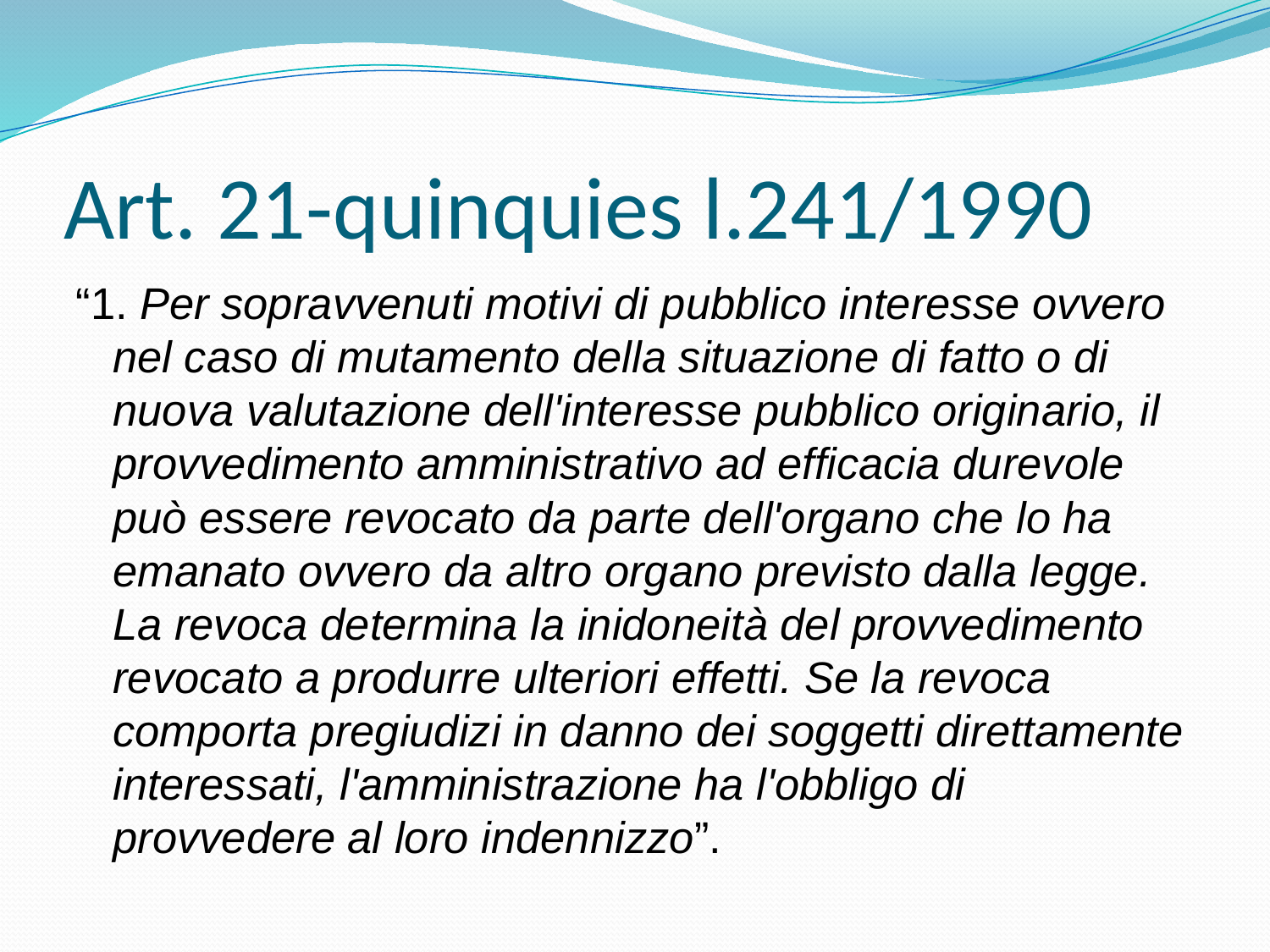

# Art. 21-quinquies l.241/1990
“1. Per sopravvenuti motivi di pubblico interesse ovvero nel caso di mutamento della situazione di fatto o di nuova valutazione dell'interesse pubblico originario, il provvedimento amministrativo ad efficacia durevole può essere revocato da parte dell'organo che lo ha emanato ovvero da altro organo previsto dalla legge. La revoca determina la inidoneità del provvedimento revocato a produrre ulteriori effetti. Se la revoca comporta pregiudizi in danno dei soggetti direttamente interessati, l'amministrazione ha l'obbligo di provvedere al loro indennizzo”.